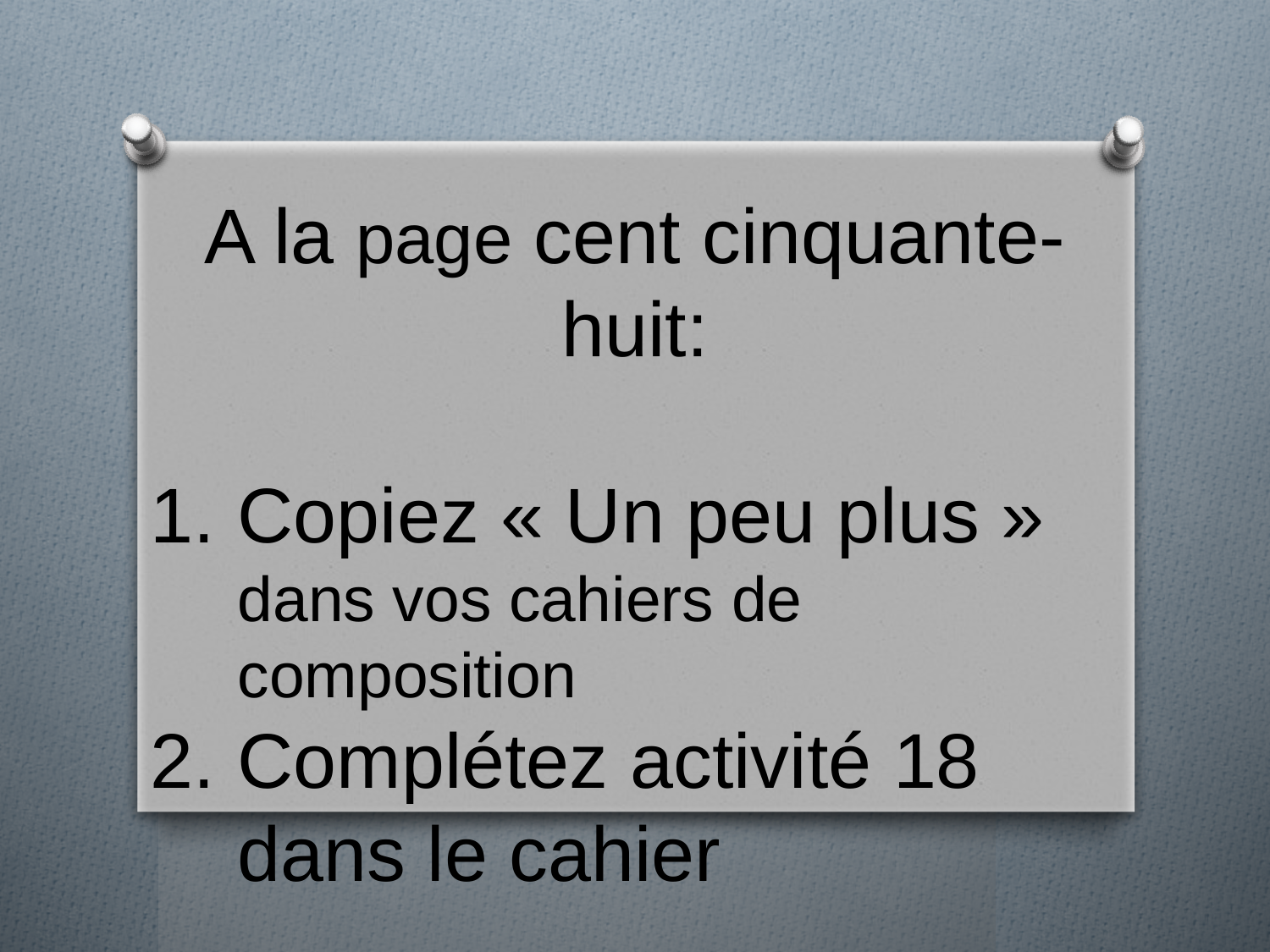

A la page cent cinquante-huit:

Copiez « Un peu plus » dans vos cahiers de composition
Complétez activité 18 dans le cahier